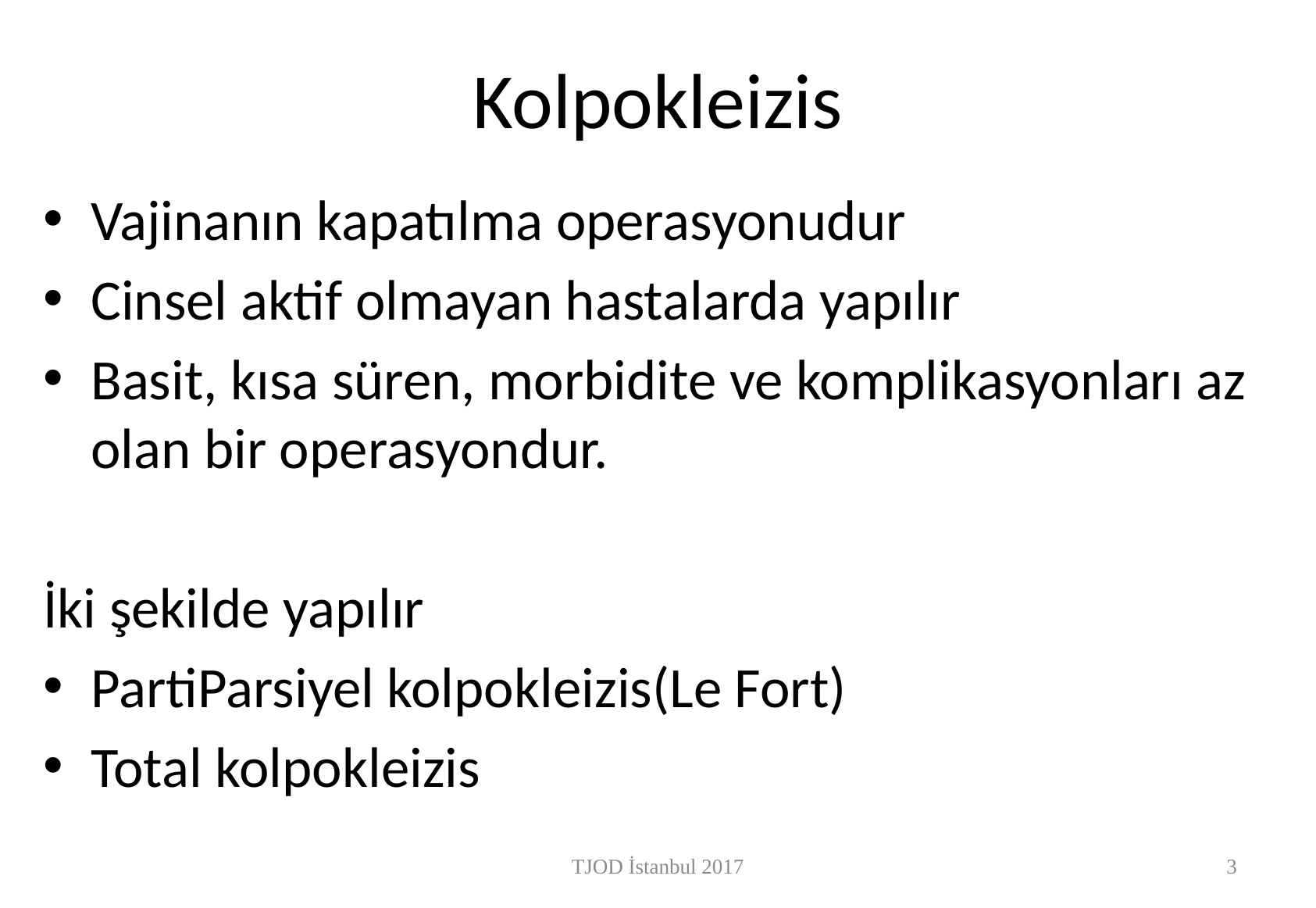

# Kolpokleizis
Vajinanın kapatılma operasyonudur
Cinsel aktif olmayan hastalarda yapılır
Basit, kısa süren, morbidite ve komplikasyonları az olan bir operasyondur.

İki şekilde yapılır
PartiParsiyel kolpokleizis(Le Fort)
Total kolpokleizis
TJOD İstanbul 2017
3